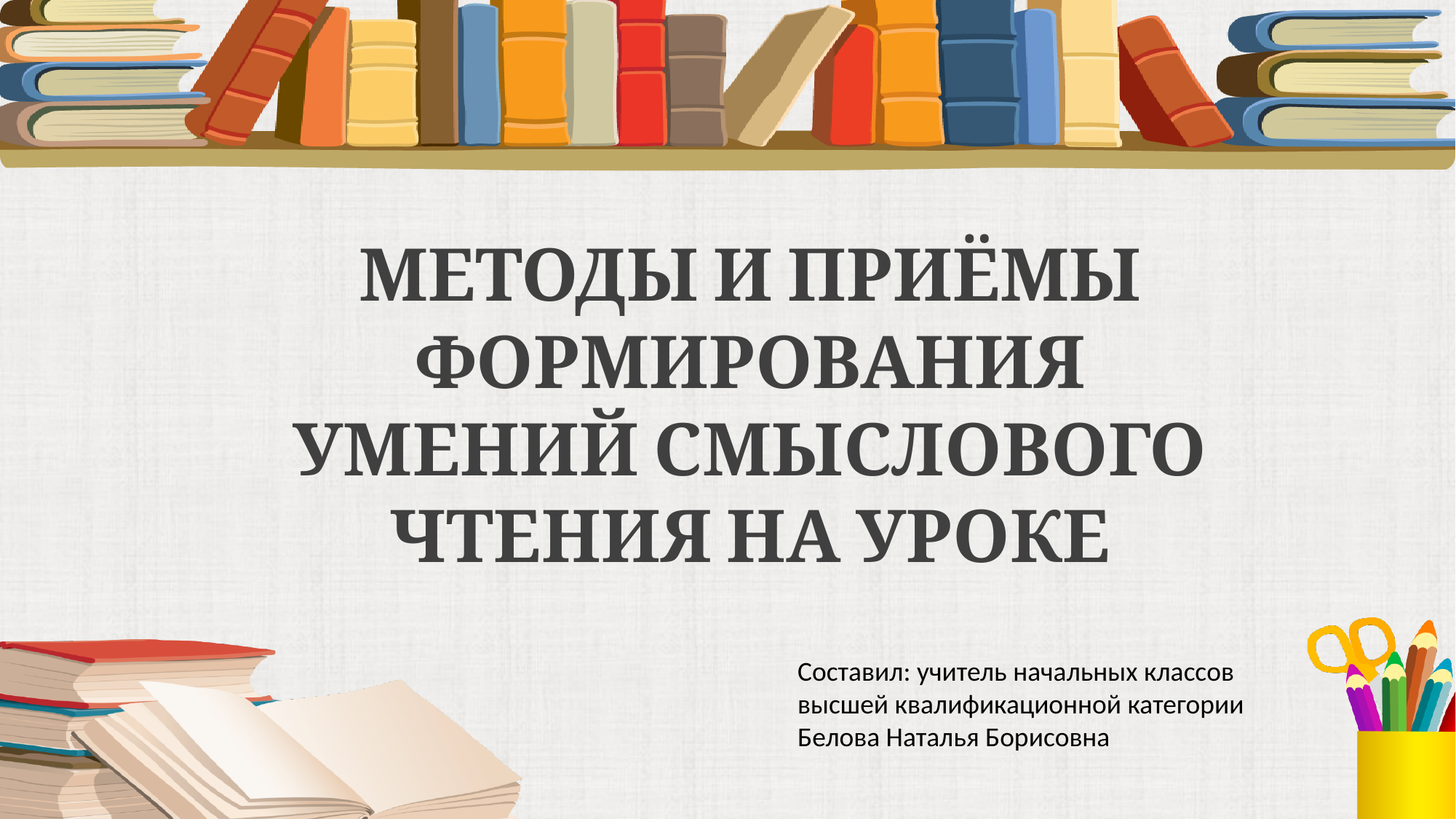

МЕТОДЫ И ПРИЁМЫ ФОРМИРОВАНИЯ УМЕНИЙ СМЫСЛОВОГО ЧТЕНИЯ НА УРОКЕ
Составил: учитель начальных классов
высшей квалификационной категории
Белова Наталья Борисовна